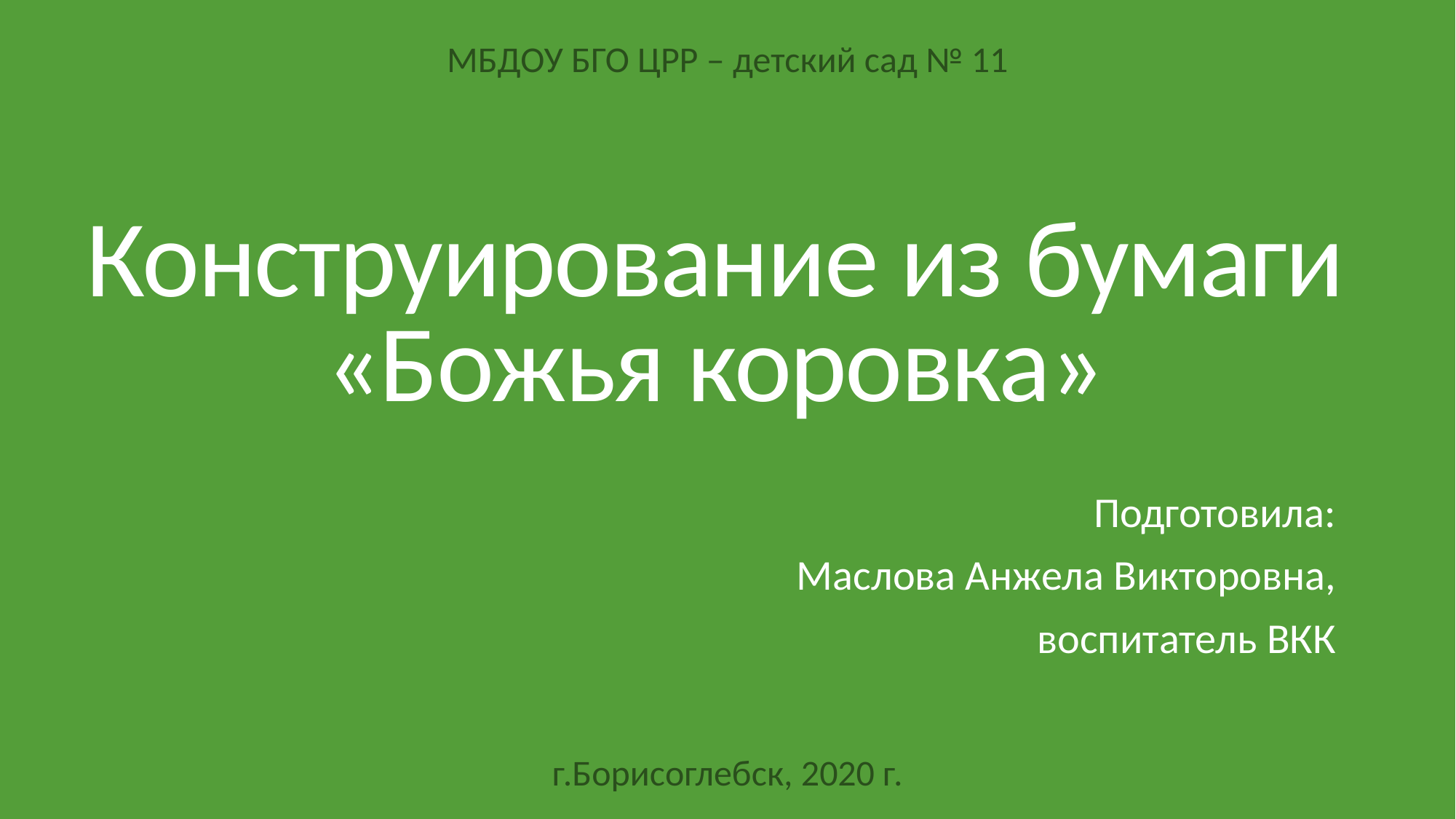

МБДОУ БГО ЦРР – детский сад № 11
# Конструирование из бумаги «Божья коровка»
Подготовила:
Маслова Анжела Викторовна,
воспитатель ВКК
г.Борисоглебск, 2020 г.